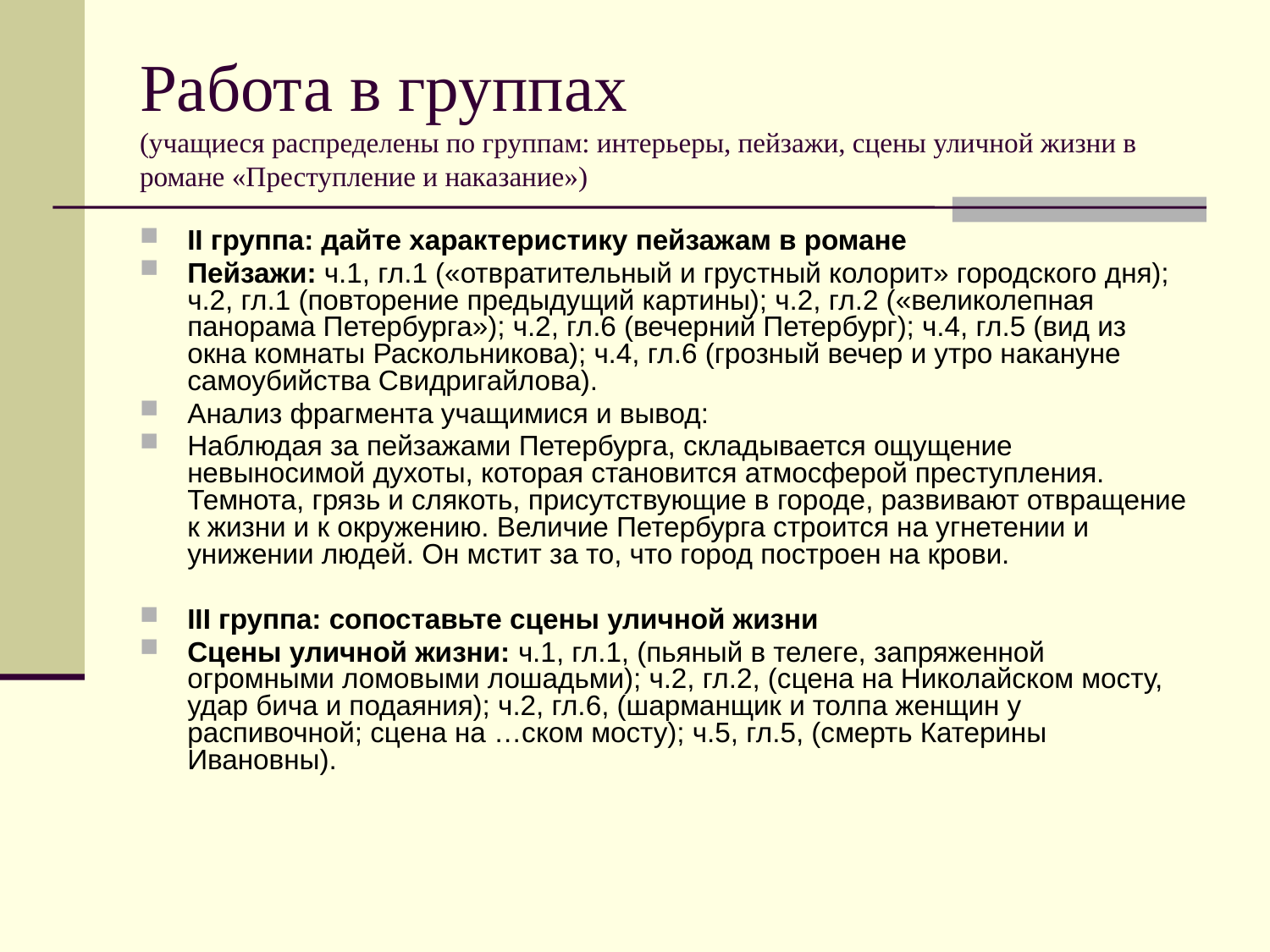

# Работа в группах (учащиеся распределены по группам: интерьеры, пейзажи, сцены уличной жизни в романе «Преступление и наказание»)
II группа: дайте характеристику пейзажам в романе
Пейзажи: ч.1, гл.1 («отвратительный и грустный колорит» городского дня); ч.2, гл.1 (повторение предыдущий картины); ч.2, гл.2 («великолепная панорама Петербурга»); ч.2, гл.6 (вечерний Петербург); ч.4, гл.5 (вид из окна комнаты Раскольникова); ч.4, гл.6 (грозный вечер и утро накануне самоубийства Свидригайлова).
Анализ фрагмента учащимися и вывод:
Наблюдая за пейзажами Петербурга, складывается ощущение невыносимой духоты, которая становится атмосферой преступления. Темнота, грязь и слякоть, присутствующие в городе, развивают отвращение к жизни и к окружению. Величие Петербурга строится на угнетении и унижении людей. Он мстит за то, что город построен на крови.

III группа: сопоставьте сцены уличной жизни
Сцены уличной жизни: ч.1, гл.1, (пьяный в телеге, запряженной огромными ломовыми лошадьми); ч.2, гл.2, (сцена на Николайском мосту, удар бича и подаяния); ч.2, гл.6, (шарманщик и толпа женщин у распивочной; сцена на …ском мосту); ч.5, гл.5, (смерть Катерины Ивановны).